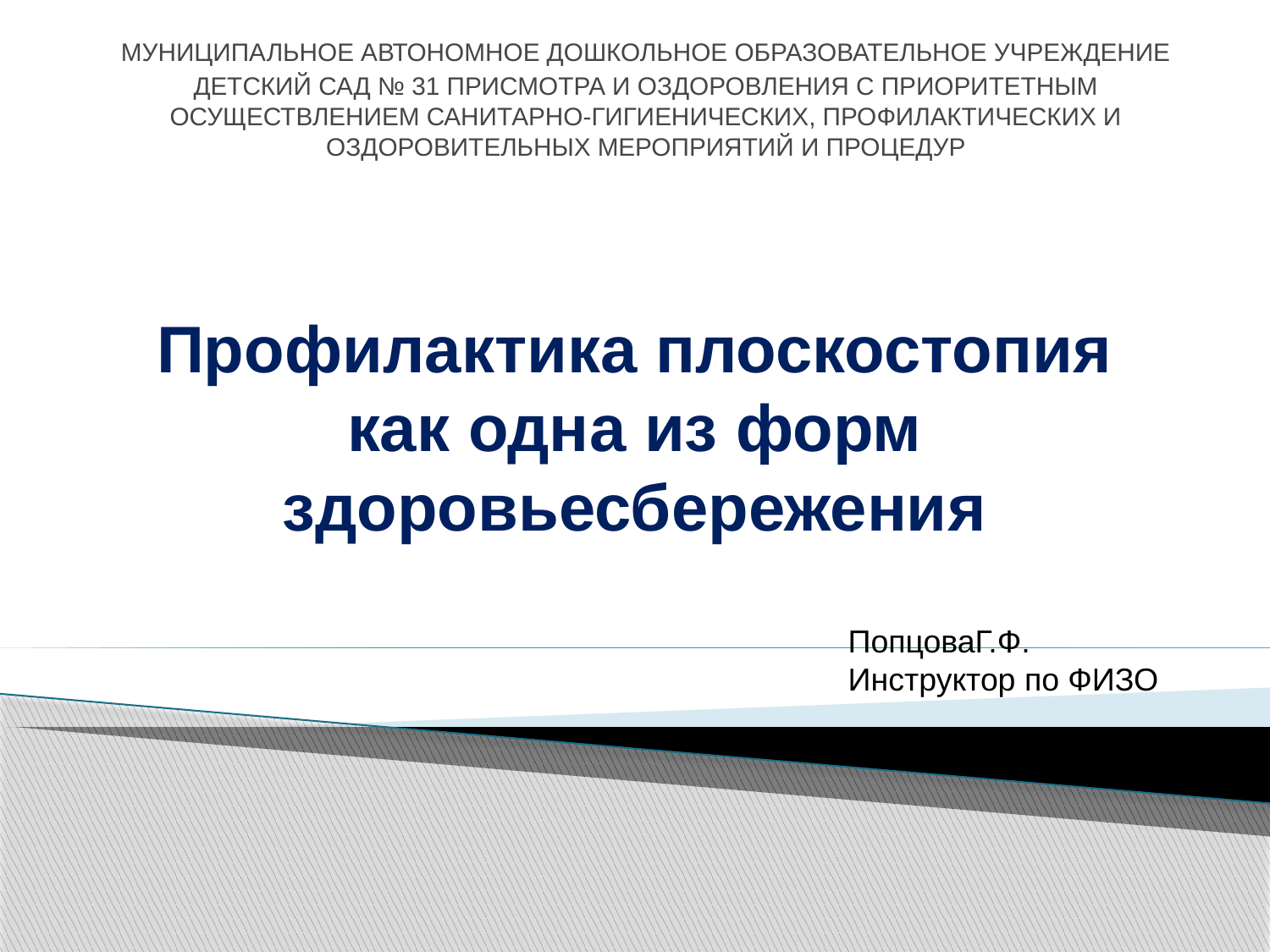

МУНИЦИПАЛЬНОЕ АВТОНОМНОЕ ДОШКОЛЬНОЕ ОБРАЗОВАТЕЛЬНОЕ УЧРЕЖДЕНИЕ
ДЕТСКИЙ САД № 31 ПРИСМОТРА И ОЗДОРОВЛЕНИЯ С ПРИОРИТЕТНЫМ ОСУЩЕСТВЛЕНИЕМ САНИТАРНО-ГИГИЕНИЧЕСКИХ, ПРОФИЛАКТИЧЕСКИХ И ОЗДОРОВИТЕЛЬНЫХ МЕРОПРИЯТИЙ И ПРОЦЕДУР

# Профилактика плоскостопия как одна из форм здоровьесбережения
ПопцоваГ.Ф.
Инструктор по ФИЗО